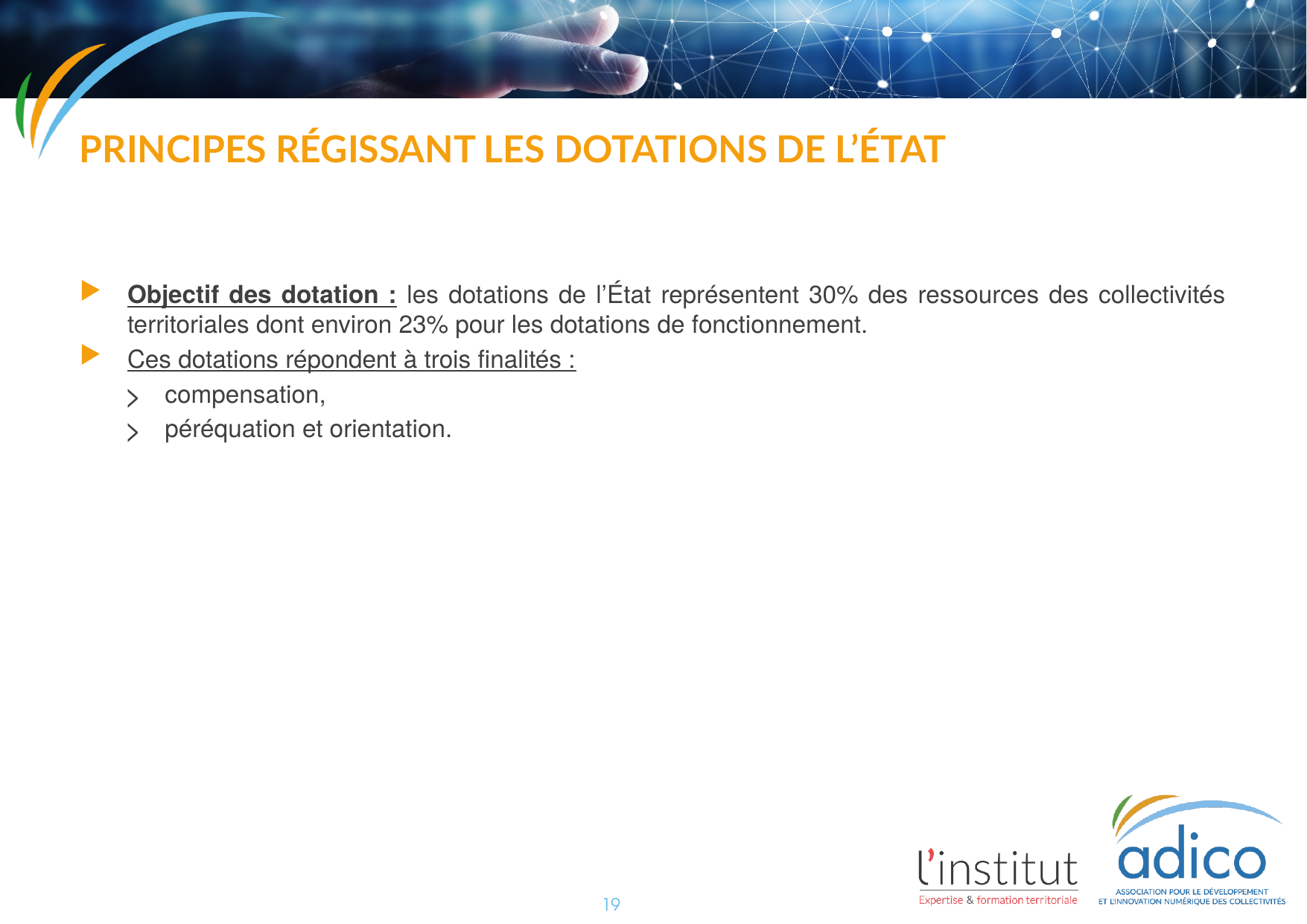

# PRINCIPES Régissant les dotations de l’ÉTAT
Objectif des dotation : les dotations de l’État représentent 30% des ressources des collectivités territoriales dont environ 23% pour les dotations de fonctionnement.
Ces dotations répondent à trois finalités :
compensation,
péréquation et orientation.